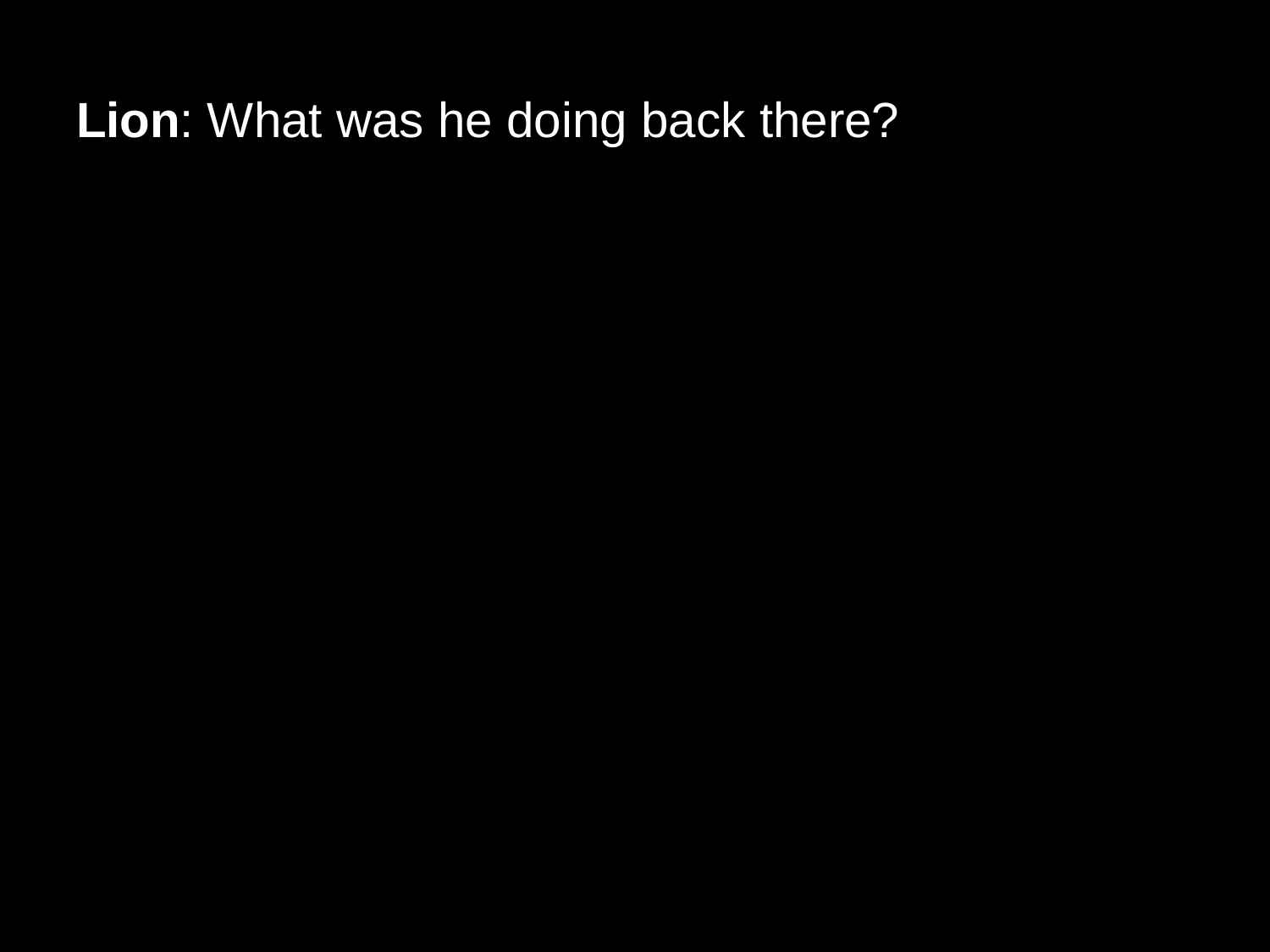

# Lion: What was he doing back there?